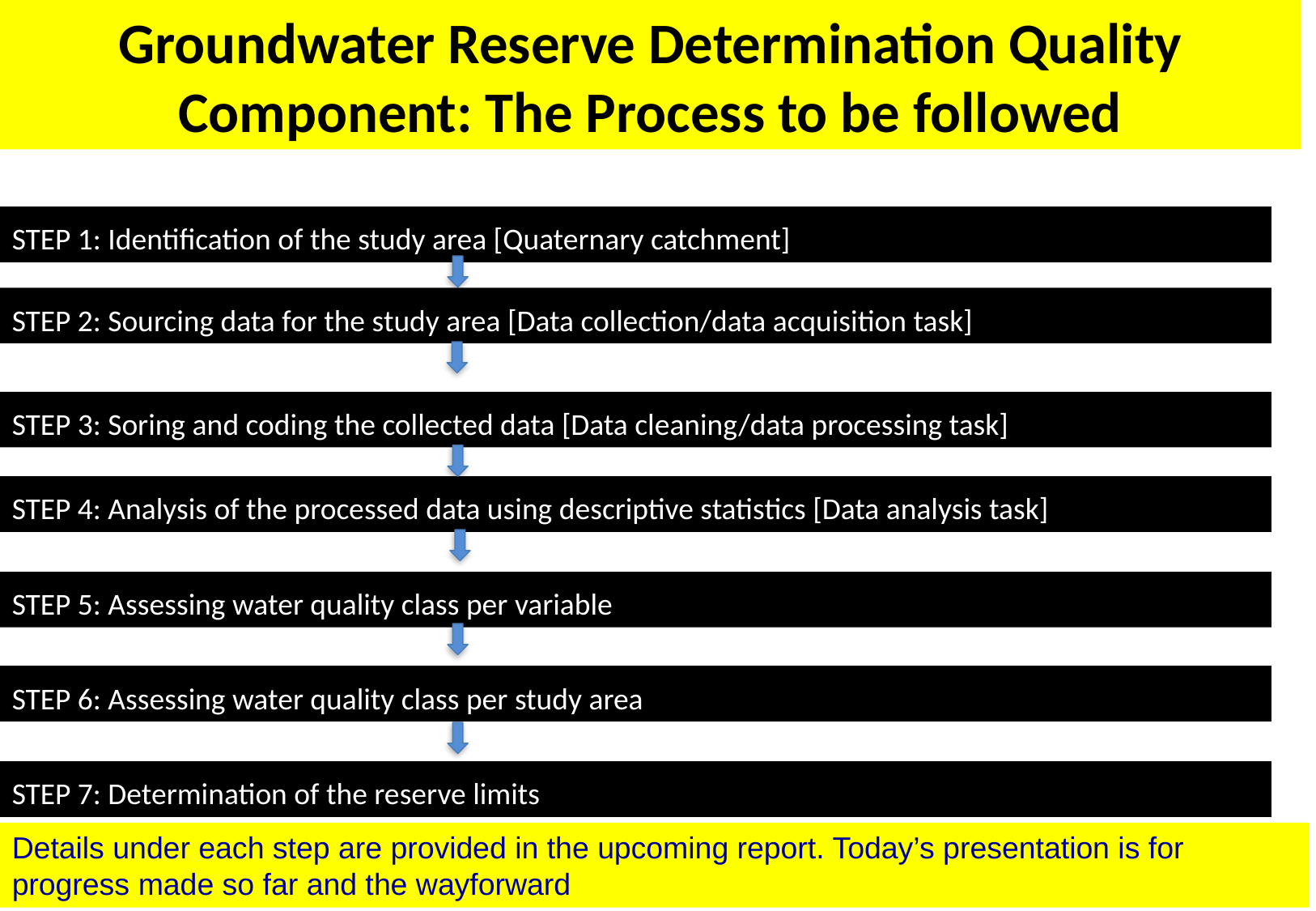

Groundwater Reserve Determination Quality Component: The Process to be followed
STEP 1: Identification of the study area [Quaternary catchment]

STEP 2: Sourcing data for the study area [Data collection/data acquisition task]

STEP 3: Soring and coding the collected data [Data cleaning/data processing task]

STEP 4: Analysis of the processed data using descriptive statistics [Data analysis task]

STEP 5: Assessing water quality class per variable

STEP 6: Assessing water quality class per study area

STEP 7: Determination of the reserve limits
Details under each step are provided in the upcoming report. Today’s presentation is for progress made so far and the wayforward